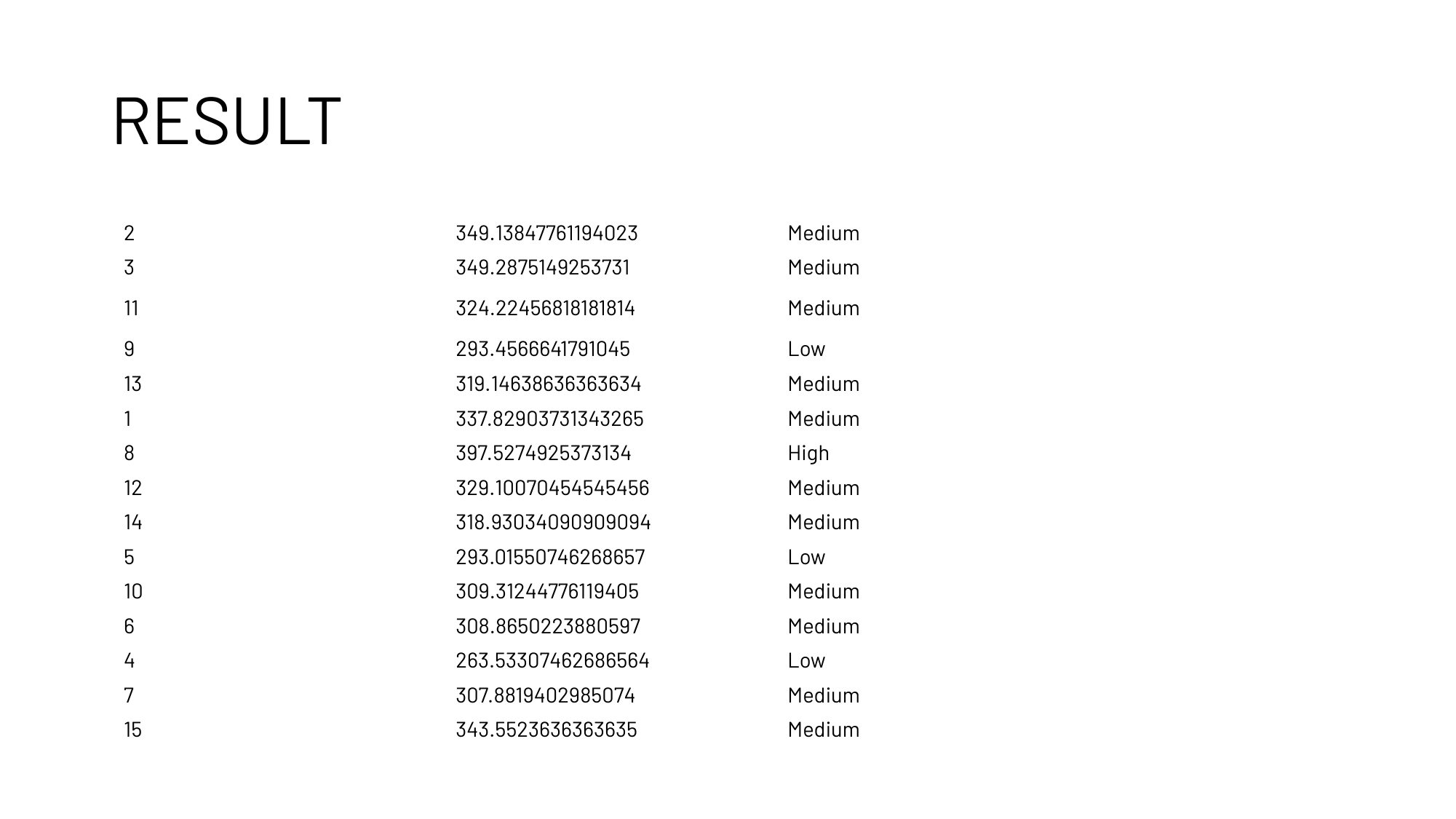

# RESULT
| 2 | 349.13847761194023 | Medium |
| --- | --- | --- |
| 3 | 349.2875149253731 | Medium |
| 11 | 324.22456818181814 | Medium |
| 9 | 293.4566641791045 | Low |
| 13 | 319.14638636363634 | Medium |
| 1 | 337.82903731343265 | Medium |
| 8 | 397.5274925373134 | High |
| 12 | 329.10070454545456 | Medium |
| 14 | 318.93034090909094 | Medium |
| 5 | 293.01550746268657 | Low |
| 10 | 309.31244776119405 | Medium |
| 6 | 308.8650223880597 | Medium |
| 4 | 263.53307462686564 | Low |
| 7 | 307.8819402985074 | Medium |
| 15 | 343.5523636363635 | Medium |